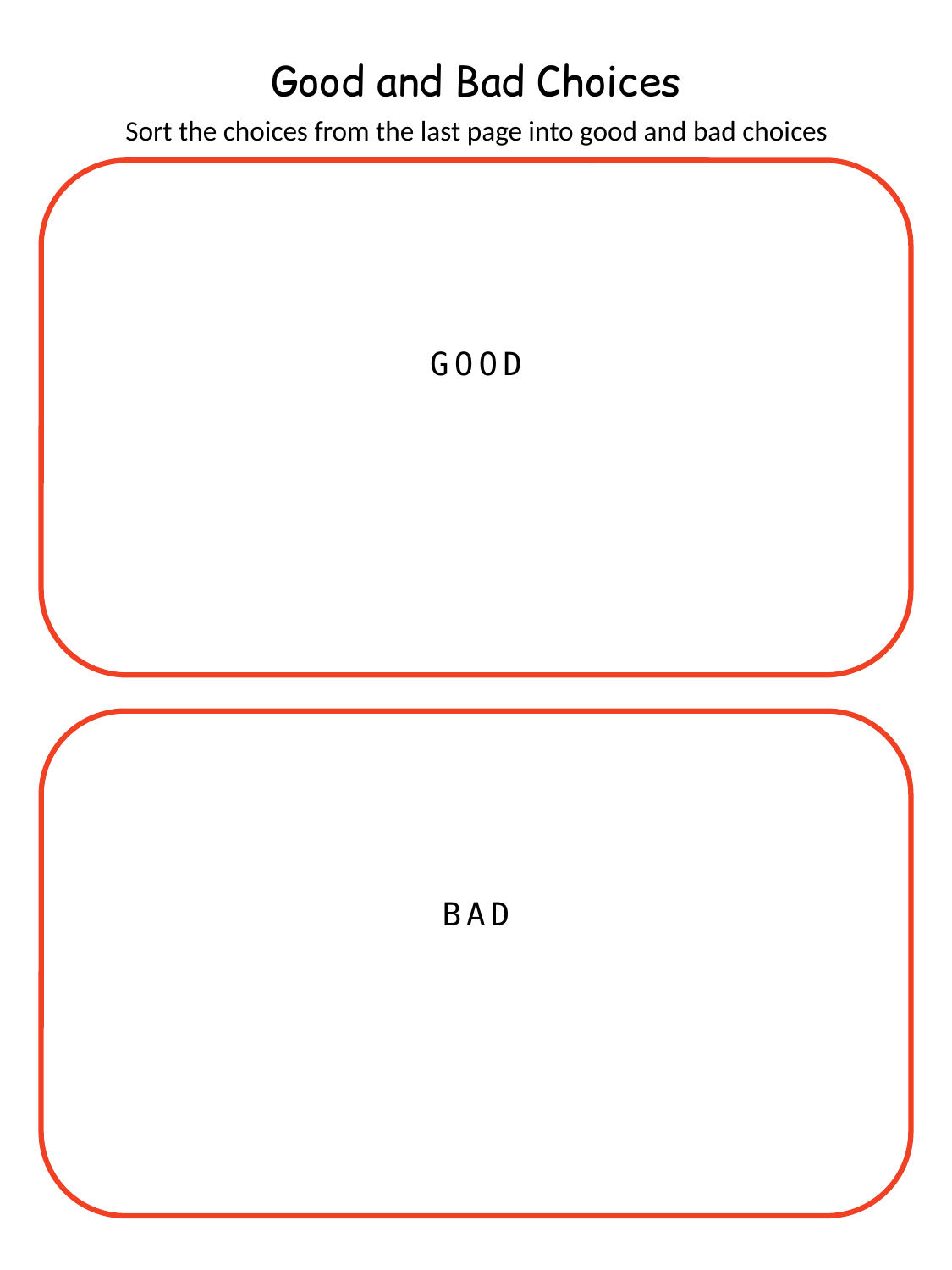

# Good and Bad Choices
        Sort the choices from the last page into good and bad choices

GOOD

BAD